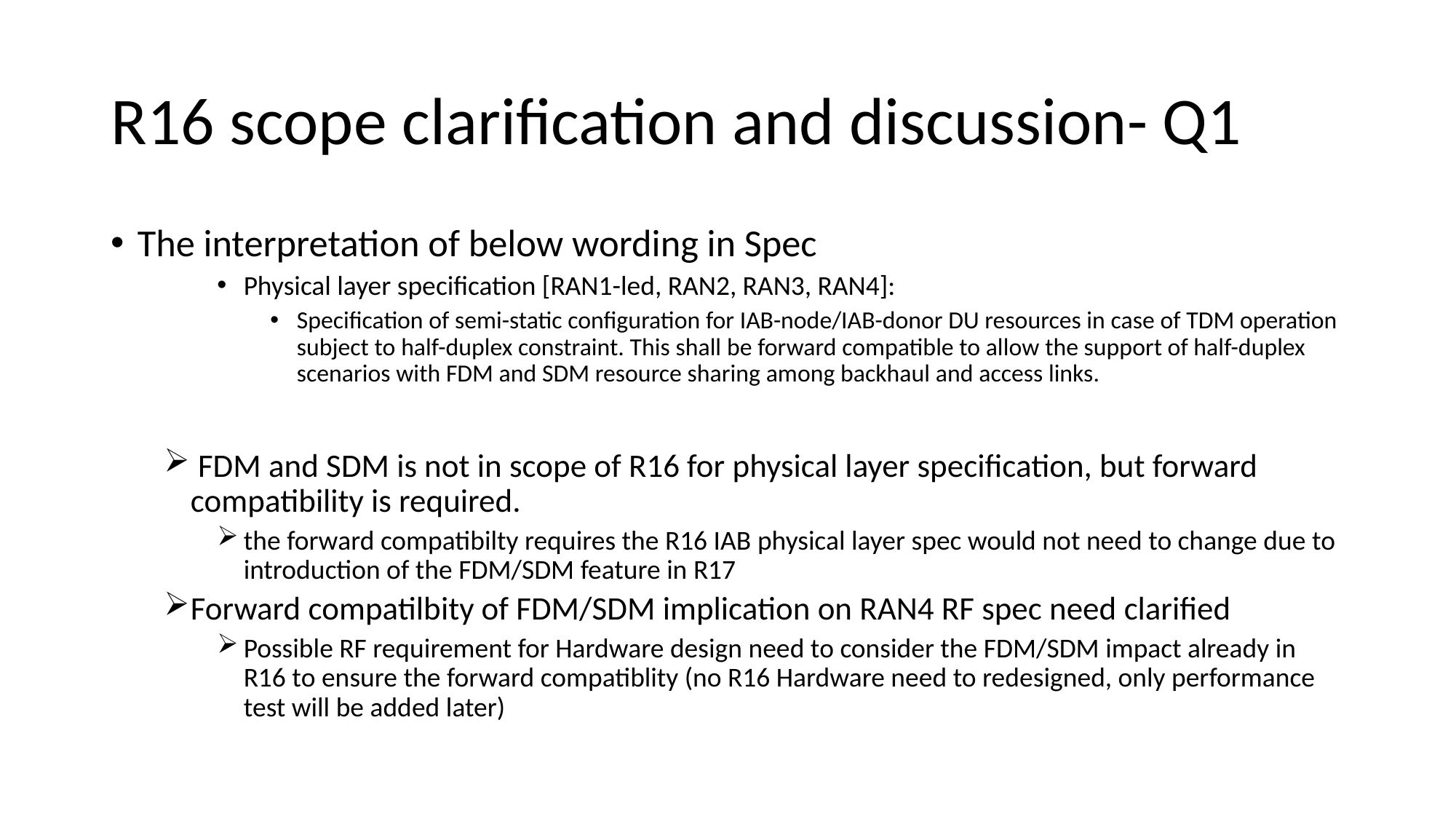

# R16 scope clarification and discussion- Q1
The interpretation of below wording in Spec
Physical layer specification [RAN1-led, RAN2, RAN3, RAN4]:
Specification of semi-static configuration for IAB-node/IAB-donor DU resources in case of TDM operation subject to half-duplex constraint. This shall be forward compatible to allow the support of half-duplex scenarios with FDM and SDM resource sharing among backhaul and access links.

 FDM and SDM is not in scope of R16 for physical layer specification, but forward compatibility is required.
the forward compatibilty requires the R16 IAB physical layer spec would not need to change due to introduction of the FDM/SDM feature in R17
Forward compatilbity of FDM/SDM implication on RAN4 RF spec need clarified
Possible RF requirement for Hardware design need to consider the FDM/SDM impact already in R16 to ensure the forward compatiblity (no R16 Hardware need to redesigned, only performance test will be added later)